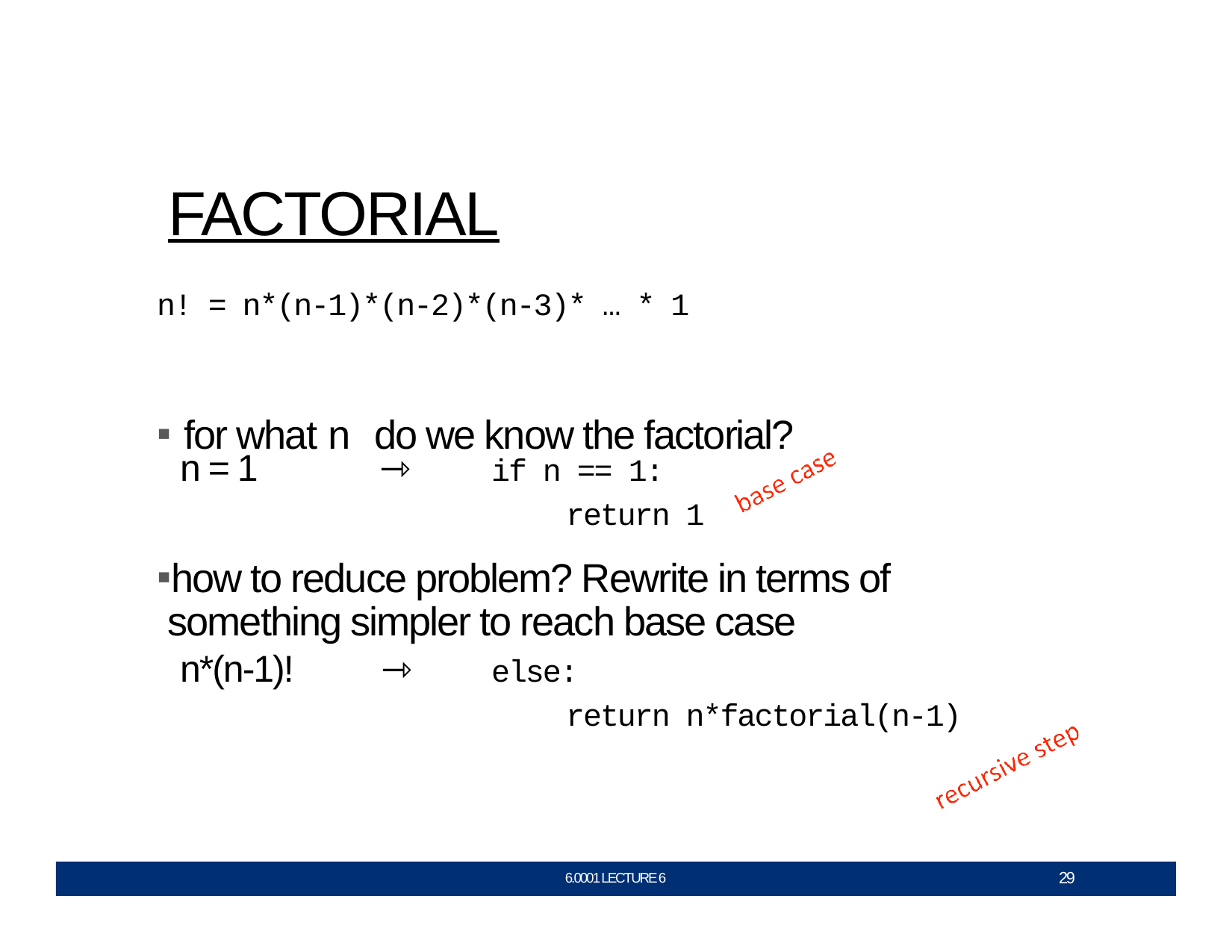

# FACTORIAL
n! = n*(n-1)*(n-2)*(n-3)* … * 1

for what n do we know the factorial?
if n == 1:
return 1
n = 1
⇾

how to reduce problem? Rewrite in terms of  something simpler to reach base case
else:
return n*factorial(n-1)
n*(n-1)!	⇾

29
6.0001 LECTURE 6